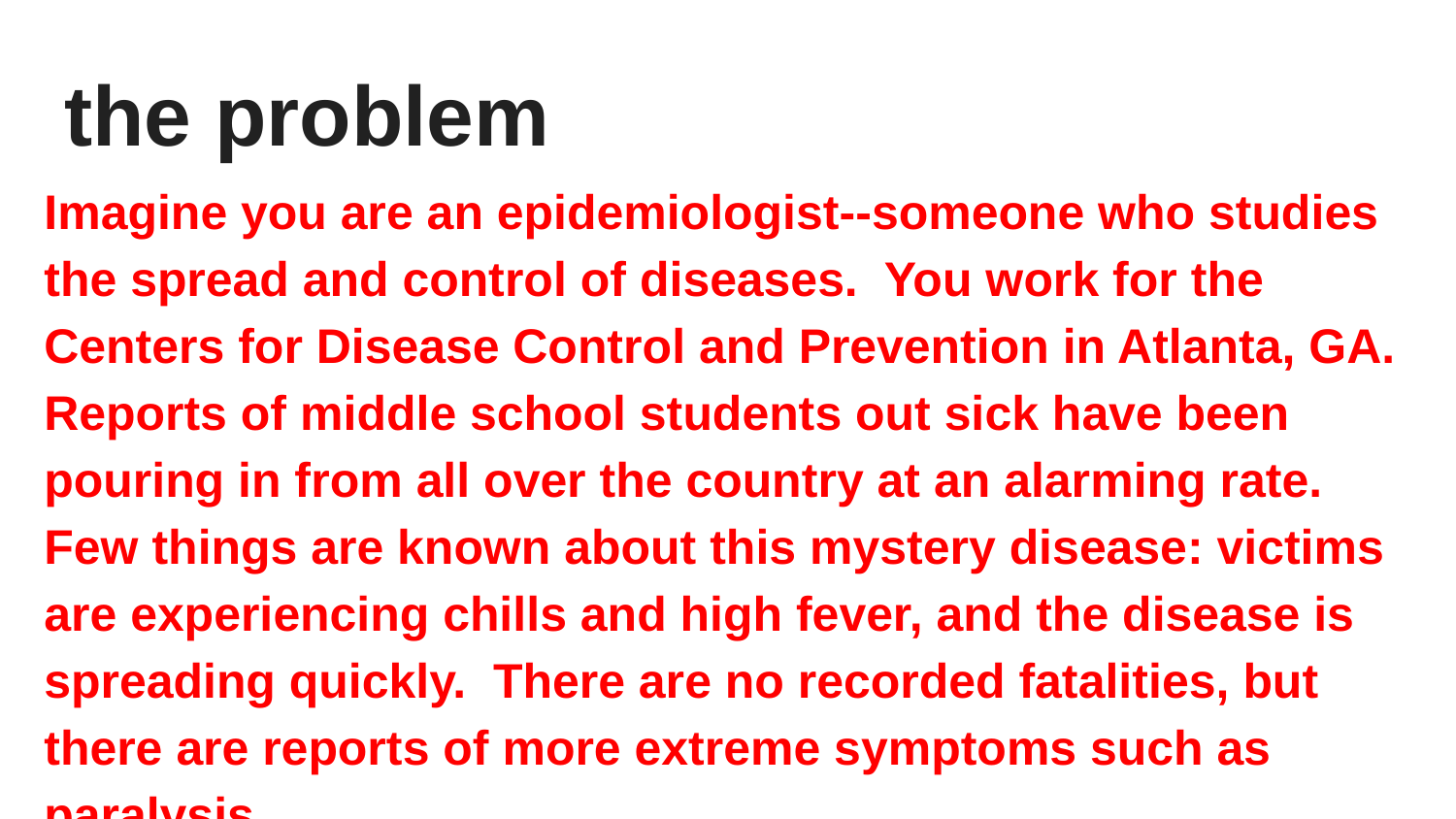

# the problem
Imagine you are an epidemiologist--someone who studies the spread and control of diseases.  You work for the Centers for Disease Control and Prevention in Atlanta, GA.  Reports of middle school students out sick have been pouring in from all over the country at an alarming rate.  Few things are known about this mystery disease: victims are experiencing chills and high fever, and the disease is spreading quickly.  There are no recorded fatalities, but there are reports of more extreme symptoms such as paralysis.